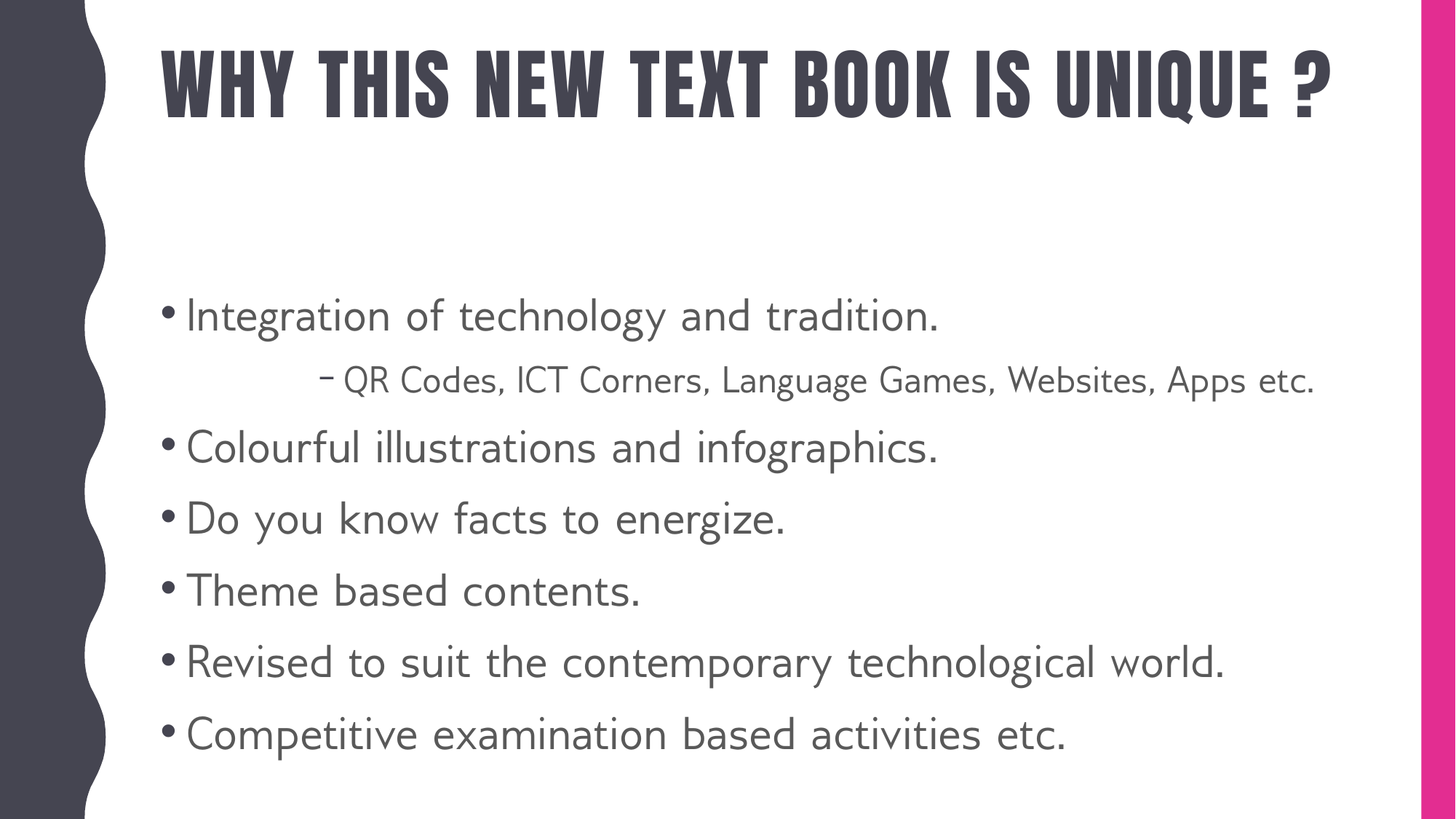

# Why this new text book is unique ?
Integration of technology and tradition.
QR Codes, ICT Corners, Language Games, Websites, Apps etc.
Colourful illustrations and infographics.
Do you know facts to energize.
Theme based contents.
Revised to suit the contemporary technological world.
Competitive examination based activities etc.